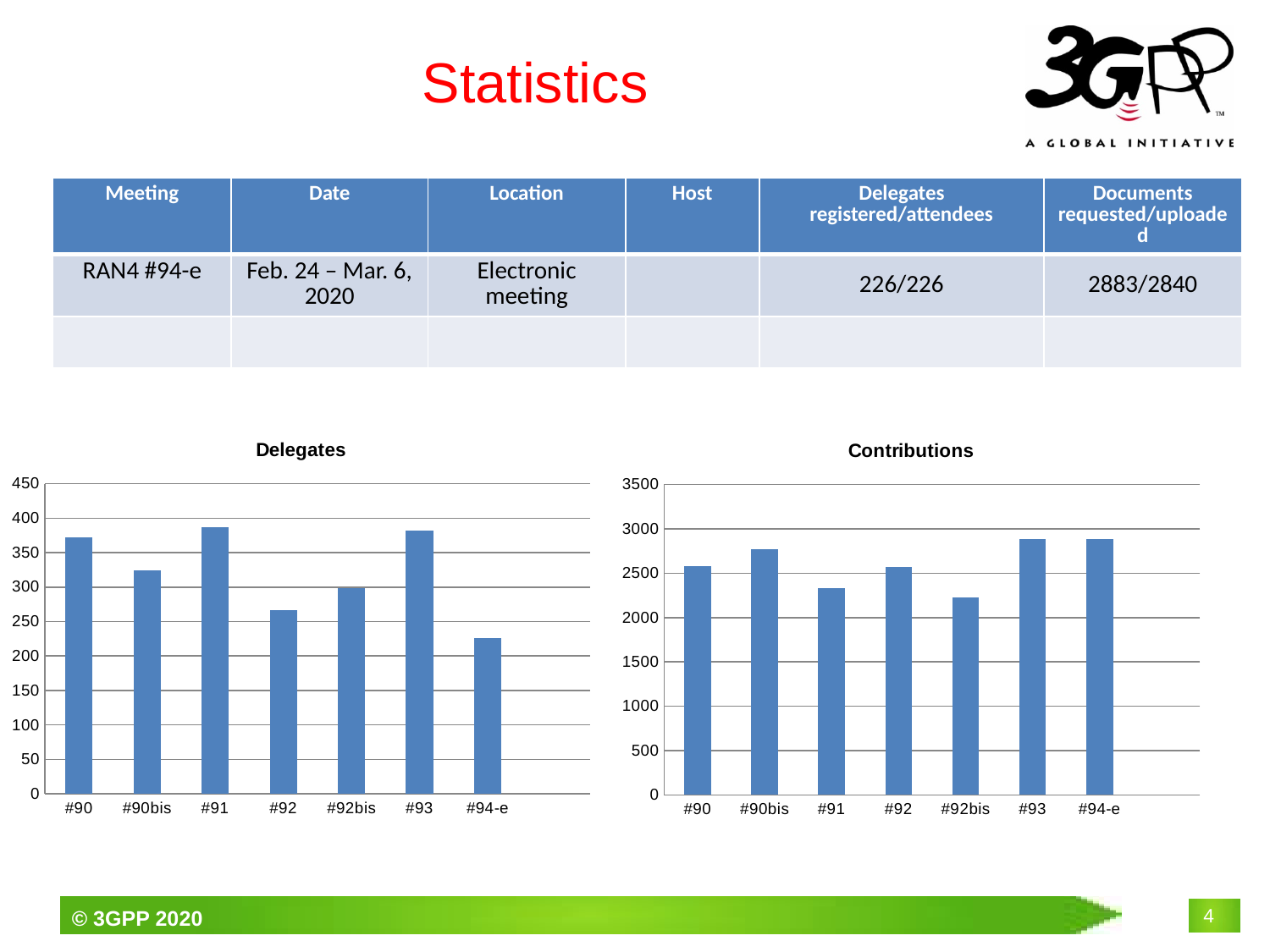

# Statistics
| Meeting | Date | Location | Host | Delegates registered/attendees | Documents requested/uploaded |
| --- | --- | --- | --- | --- | --- |
| RAN4 #94-e | Feb. 24 – Mar. 6, 2020 | Electronic meeting |  | 226/226 | 2883/2840 |
|  |  |  |  |  |  |

### Chart:

| Category | Delegates |
|---|---|
| #90 | 372.0 |
| #90bis | 324.0 |
| #91 | 387.0 |
| #92 | 266.0 |
| #92bis | 298.0 |
| #93 | 382.0 |
| #94-e | 226.0 |

### Chart:

| Category | Contributions |
|---|---|
| #90 | 2584.0 |
| #90bis | 2774.0 |
| #91 | 2337.0 |
| #92 | 2576.0 |
| #92bis | 2230.0 |
| #93 | 2886.0 |
| #94-e | 2883.0 |